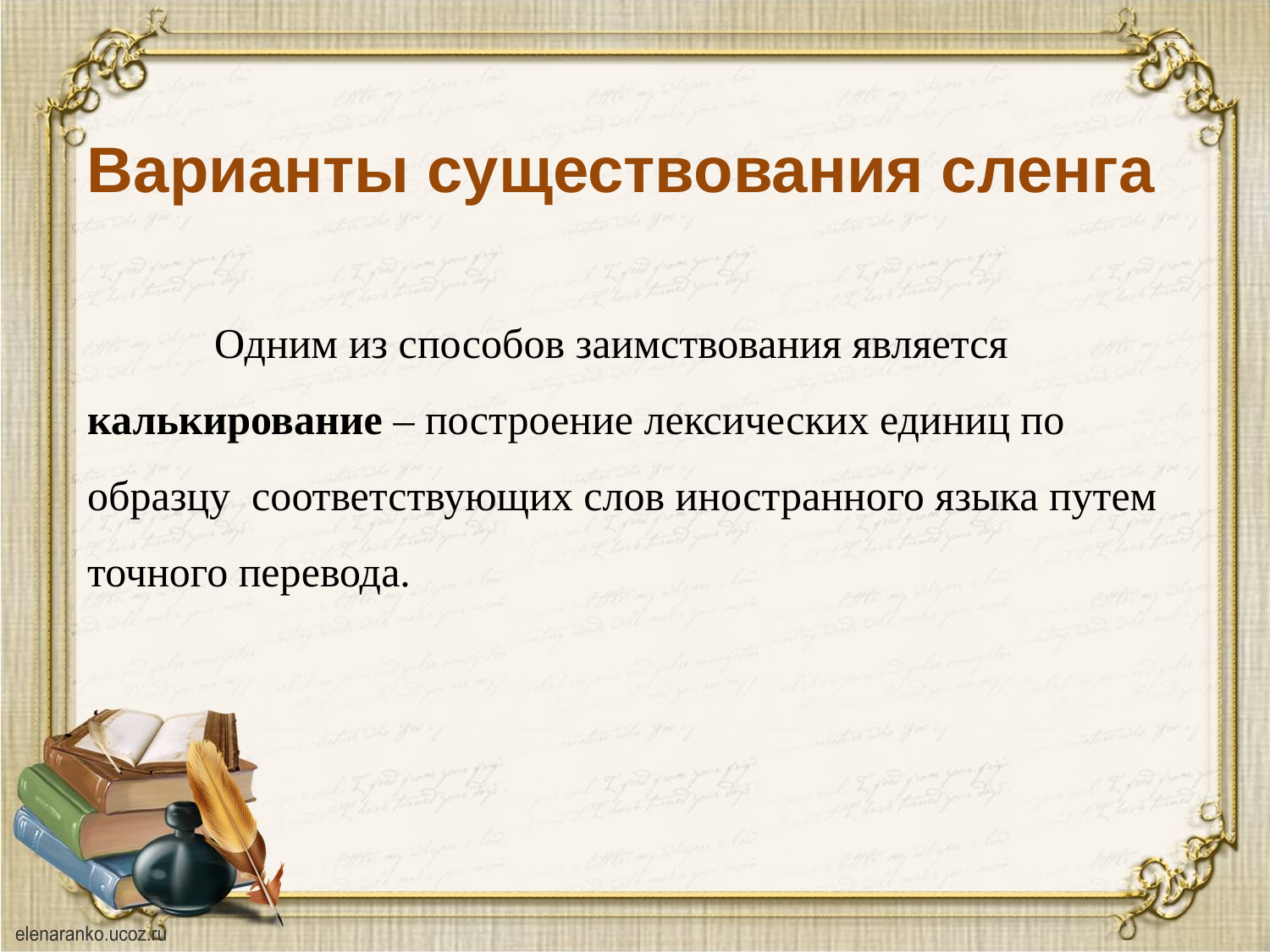

# Варианты существования сленга
	Одним из способов заимствования является калькирование – построение лексических единиц по образцу  соответствующих слов иностранного языка путем точного перевода.